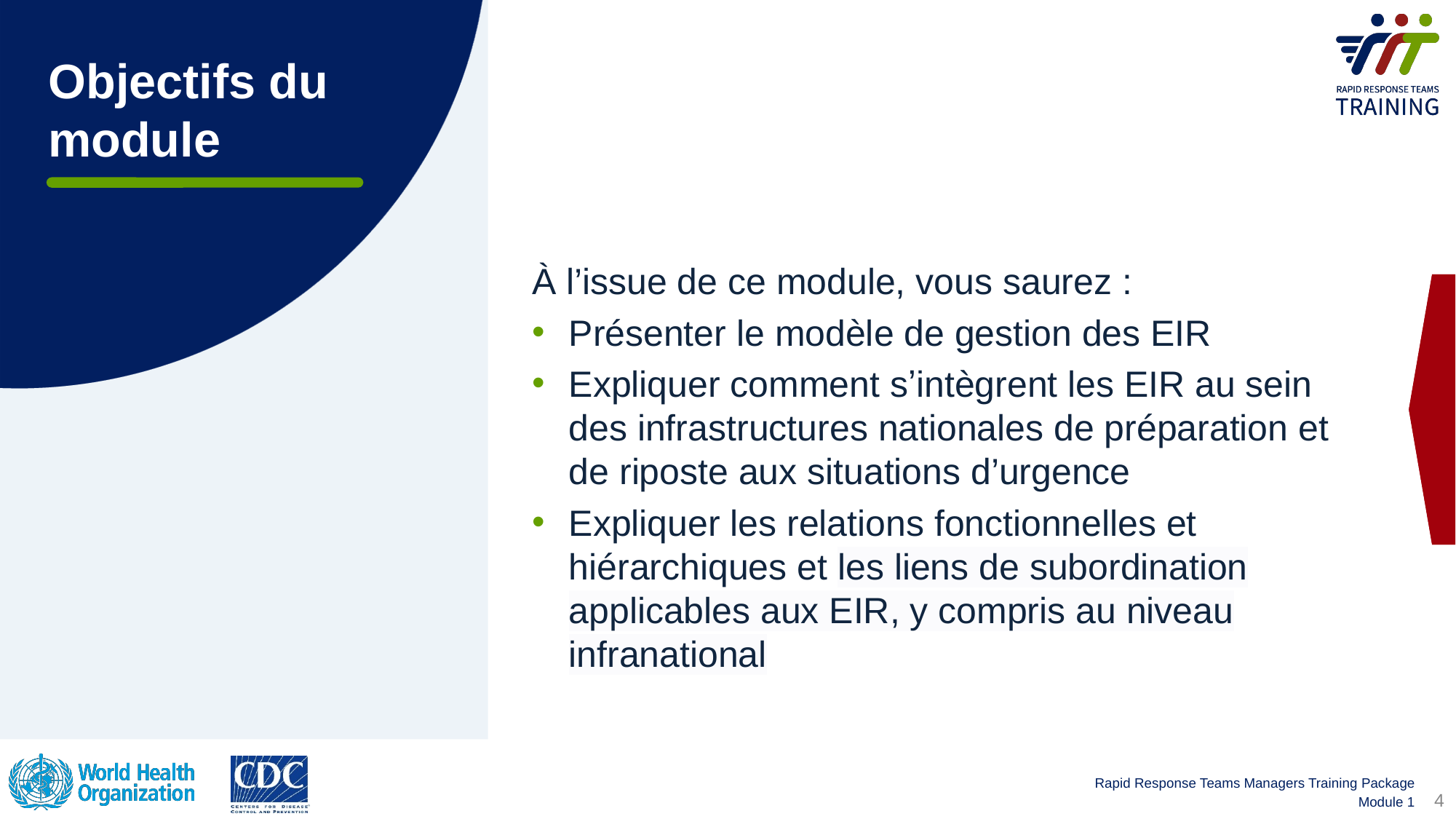

Objectifs du module
À l’issue de ce module, vous saurez :
Présenter le modèle de gestion des EIR
Expliquer comment sʼintègrent les EIR au sein des infrastructures nationales de préparation et de riposte aux situations d’urgence
Expliquer les relations fonctionnelles et hiérarchiques et les liens de subordination applicables aux EIR, y compris au niveau infranational

4